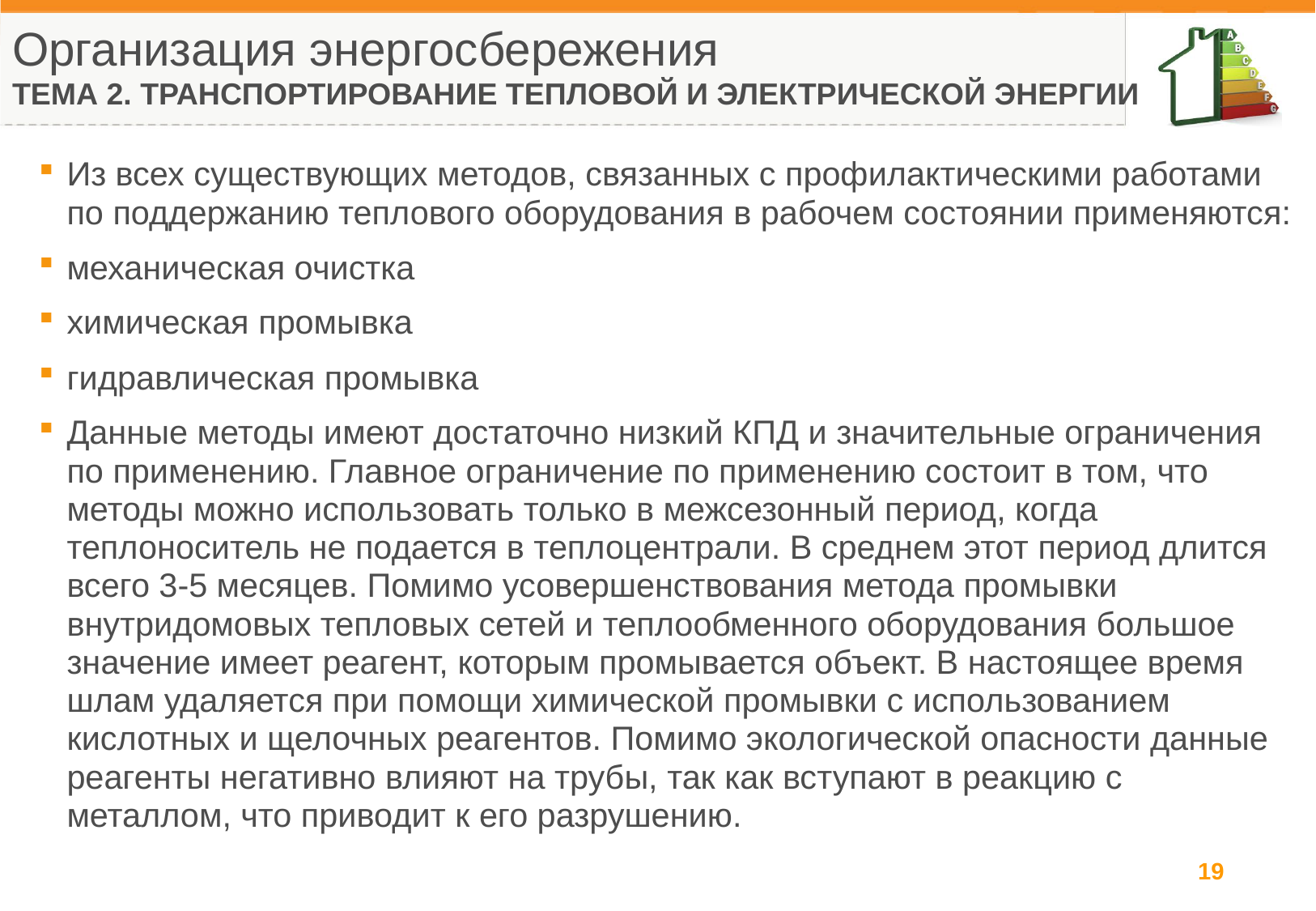

Организация энергосбережения
ТЕМА 2. ТРАНСПОРТИРОВАНИЕ ТЕПЛОВОЙ И ЭЛЕКТРИЧЕСКОЙ ЭНЕРГИИ
Из всех существующих методов, связанных с профилактическими работами по поддержанию теплового оборудования в рабочем состоянии применяются:
механическая очистка
химическая промывка
гидравлическая промывка
Данные методы имеют достаточно низкий КПД и значительные ограничения по применению. Главное ограничение по применению состоит в том, что методы можно использовать только в межсезонный период, когда теплоноситель не подается в теплоцентрали. В среднем этот период длится всего 3-5 месяцев. Помимо усовершенствования метода промывки внутридомовых тепловых сетей и теплообменного оборудования большое значение имеет реагент, которым промывается объект. В настоящее время шлам удаляется при помощи химической промывки с использованием кислотных и щелочных реагентов. Помимо экологической опасности данные реагенты негативно влияют на трубы, так как вступают в реакцию с металлом, что приводит к его разрушению.